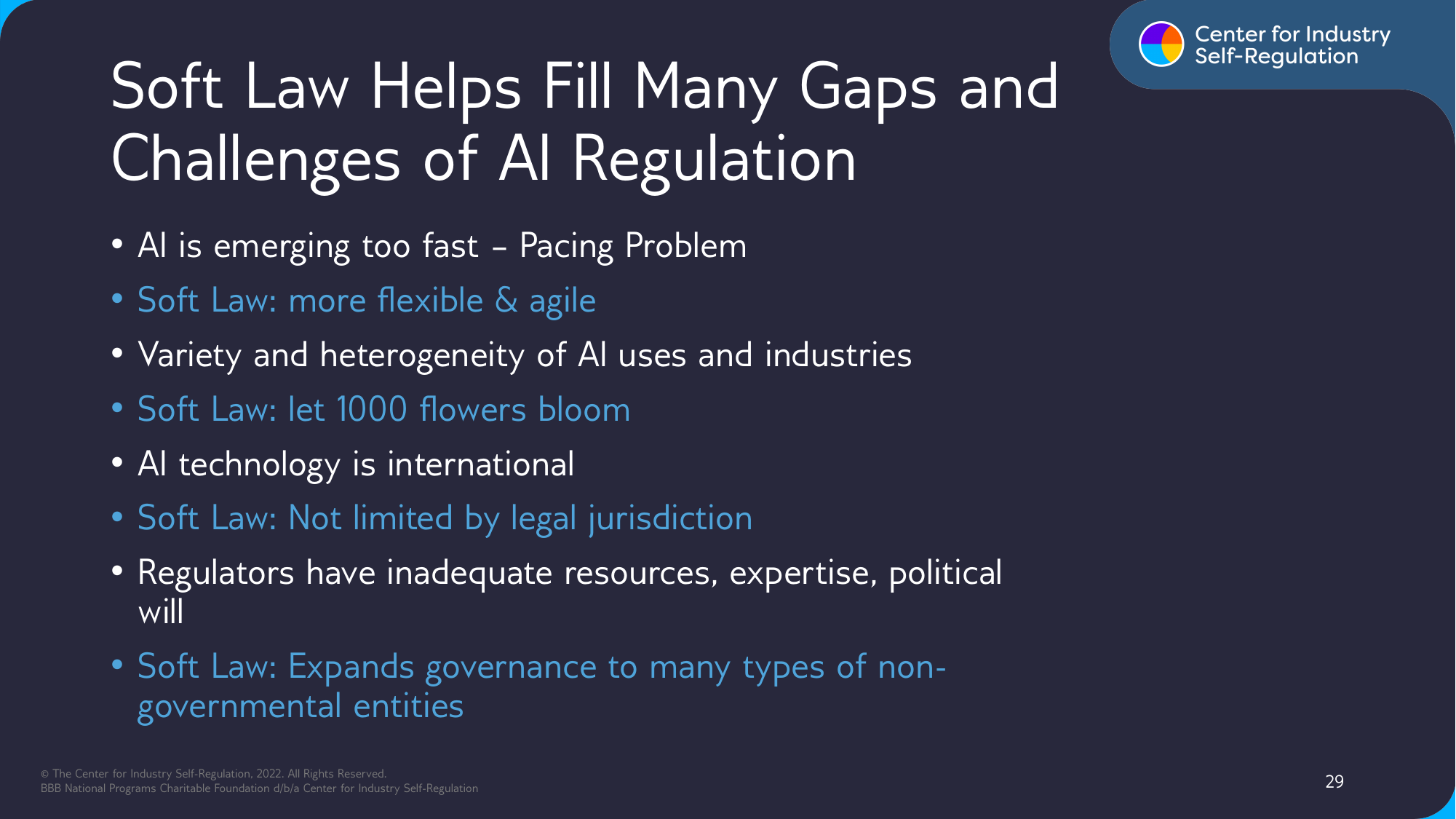

# Soft Law Helps Fill Many Gaps and Challenges of AI Regulation
AI is emerging too fast – Pacing Problem
Soft Law: more flexible & agile
Variety and heterogeneity of AI uses and industries
Soft Law: let 1000 flowers bloom
AI technology is international
Soft Law: Not limited by legal jurisdiction
Regulators have inadequate resources, expertise, political will
Soft Law: Expands governance to many types of non-governmental entities

29